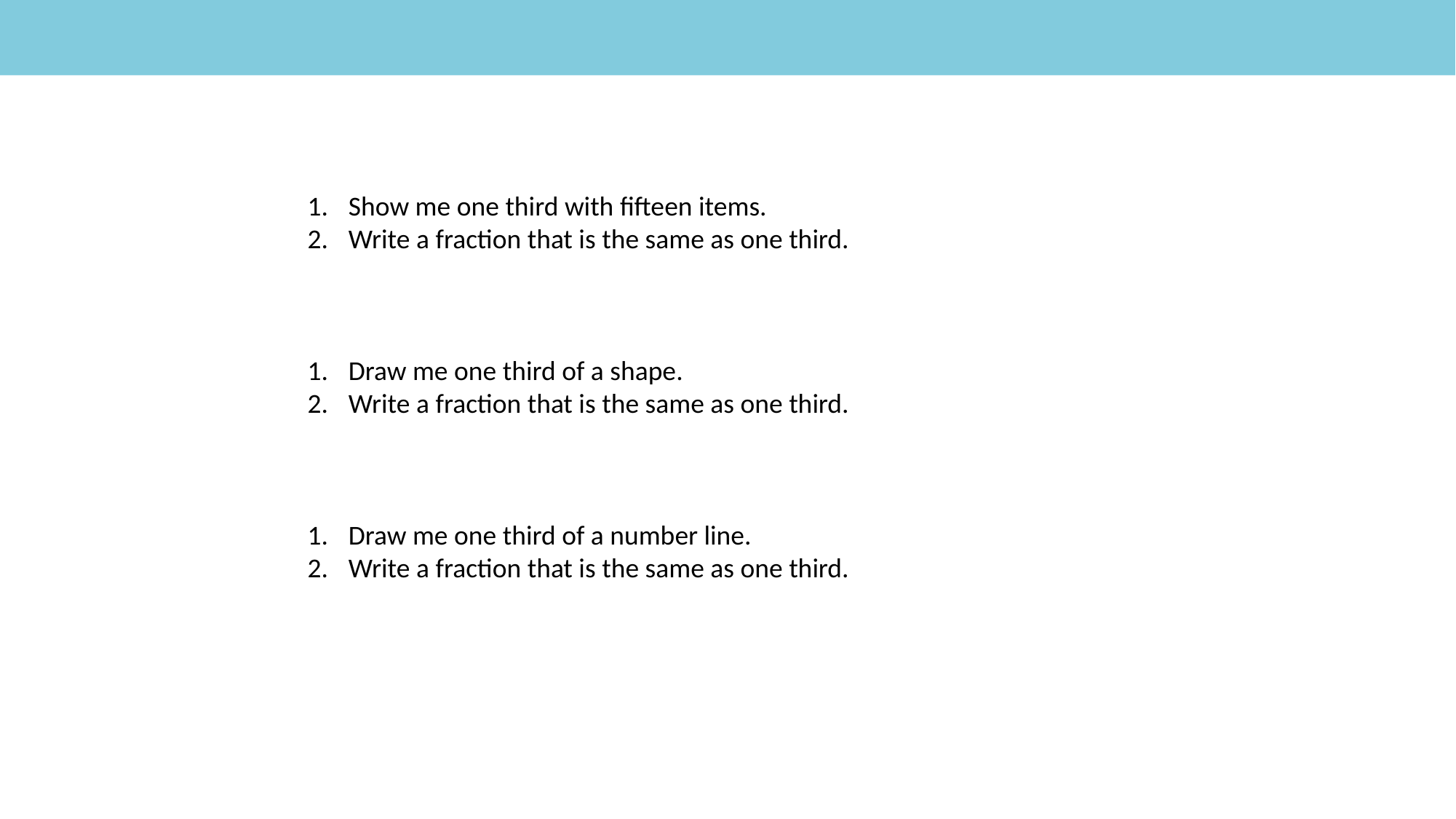

Show me one third with fifteen items.
Write a fraction that is the same as one third.
Draw me one third of a shape.
Write a fraction that is the same as one third.
Draw me one third of a number line.
Write a fraction that is the same as one third.